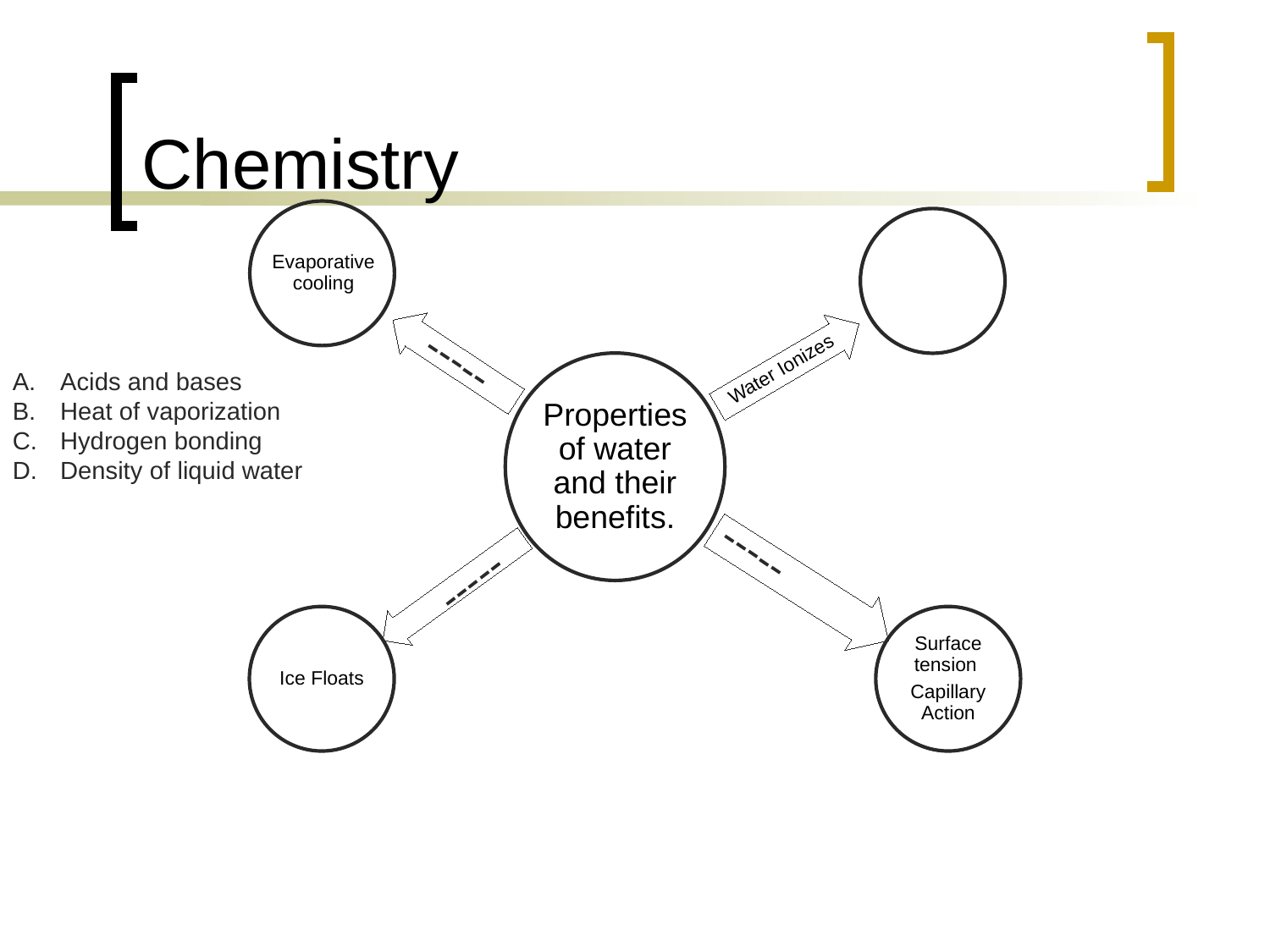

# Chemistry

Evaporative cooling

-----

Water Ionizes

Properties of water and their benefits.
Acids and bases
Heat of vaporization
Hydrogen bonding
Density of liquid water

-----
-----

Ice Floats

Surface tension
Capillary Action